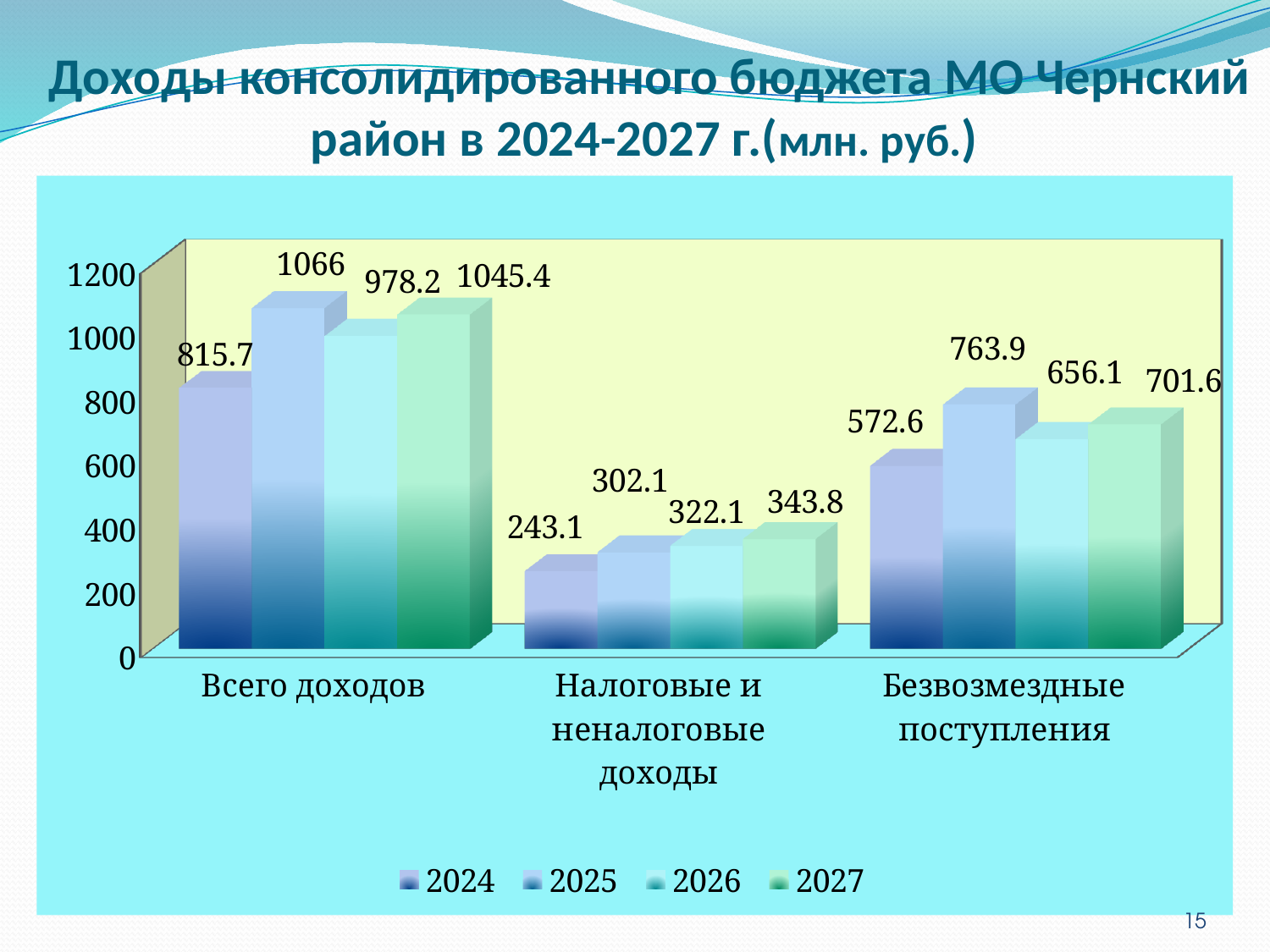

# Доходы консолидированного бюджета МО Чернский район в 2024-2027 г.(млн. руб.)

[unsupported chart]

15